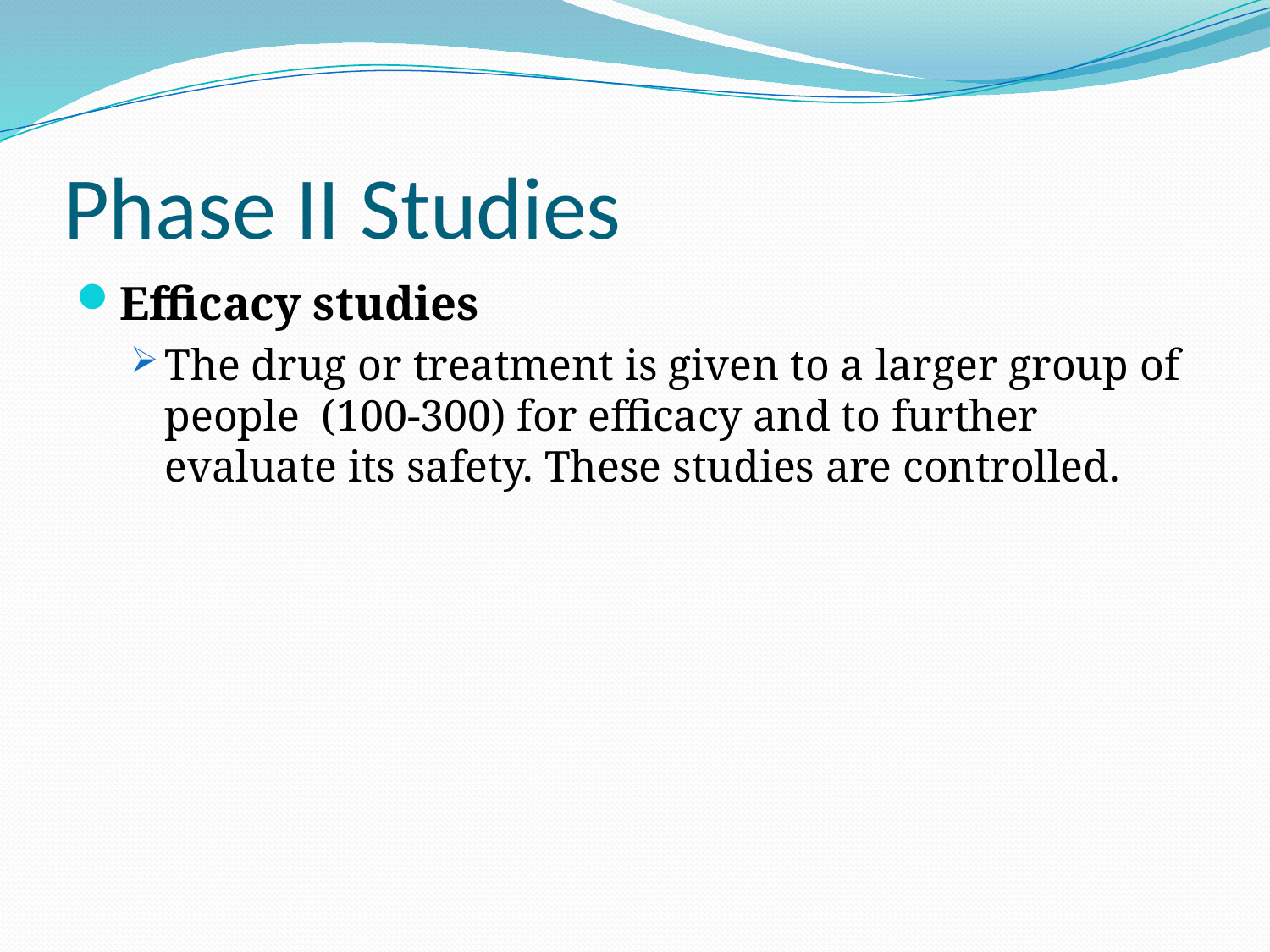

# Phase II Studies
Efficacy studies
The drug or treatment is given to a larger group of people  (100-300) for efficacy and to further evaluate its safety. These studies are controlled.